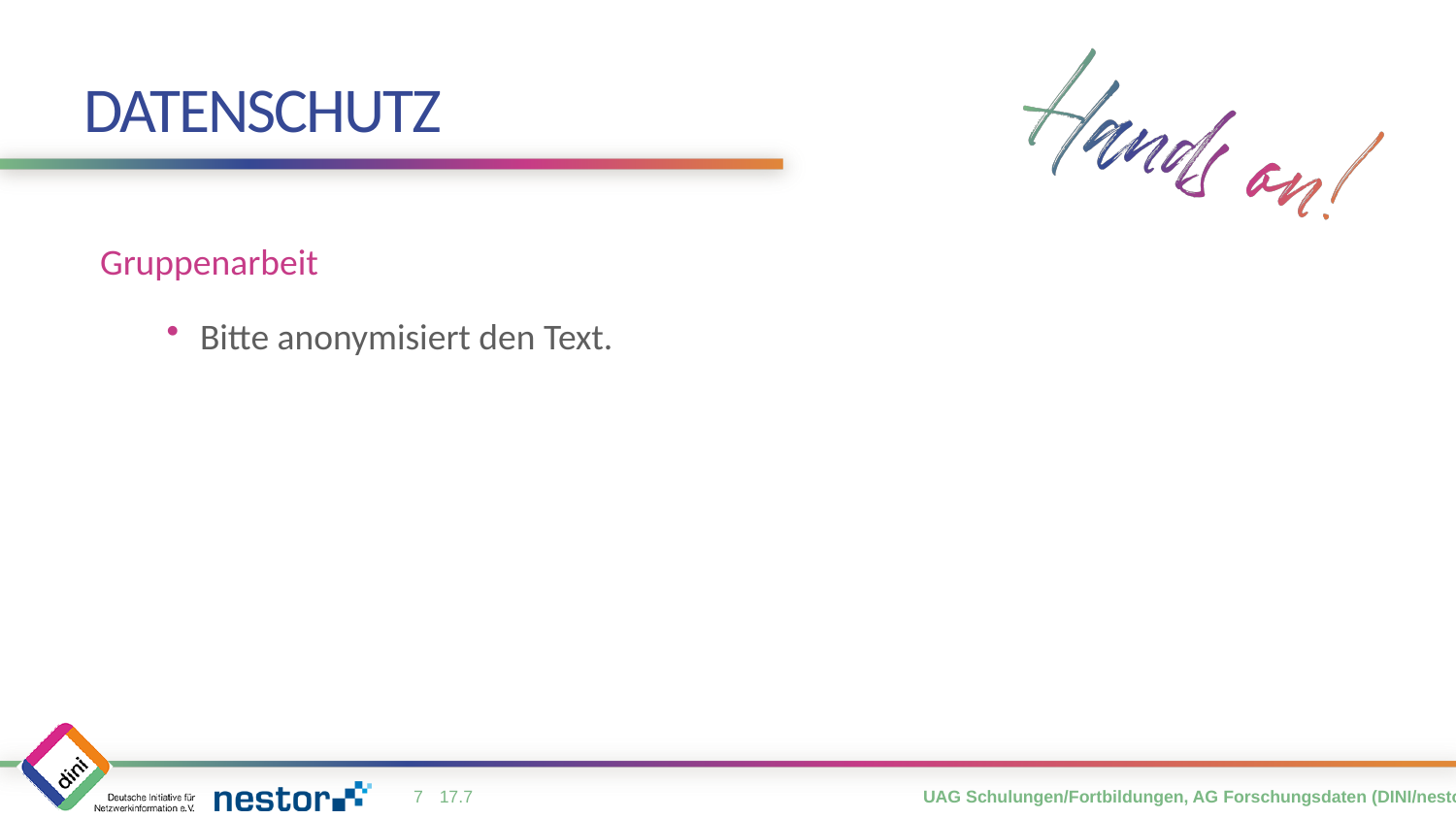

# Datenschutz
Gruppenarbeit
Bitte anonymisiert den Text.
7
17.7